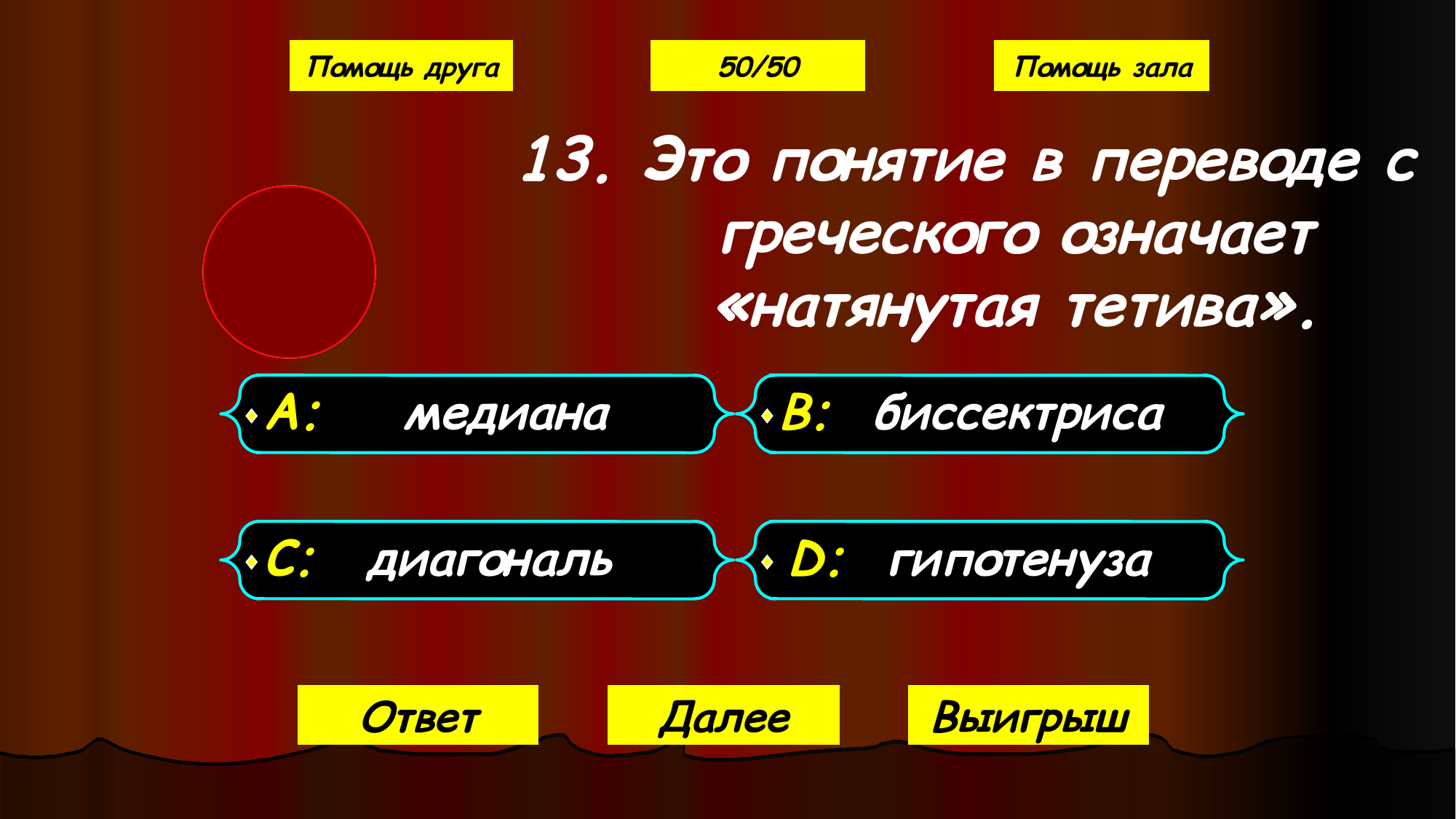

Помощь друга
50/50
Помощь зала
13. Это понятие в переводе с греческого означает «натянутая тетива».

А:    медиана
В:  биссектриса

С:        диагональ

D:  гипотенуза

Ответ
Далее
Выигрыш